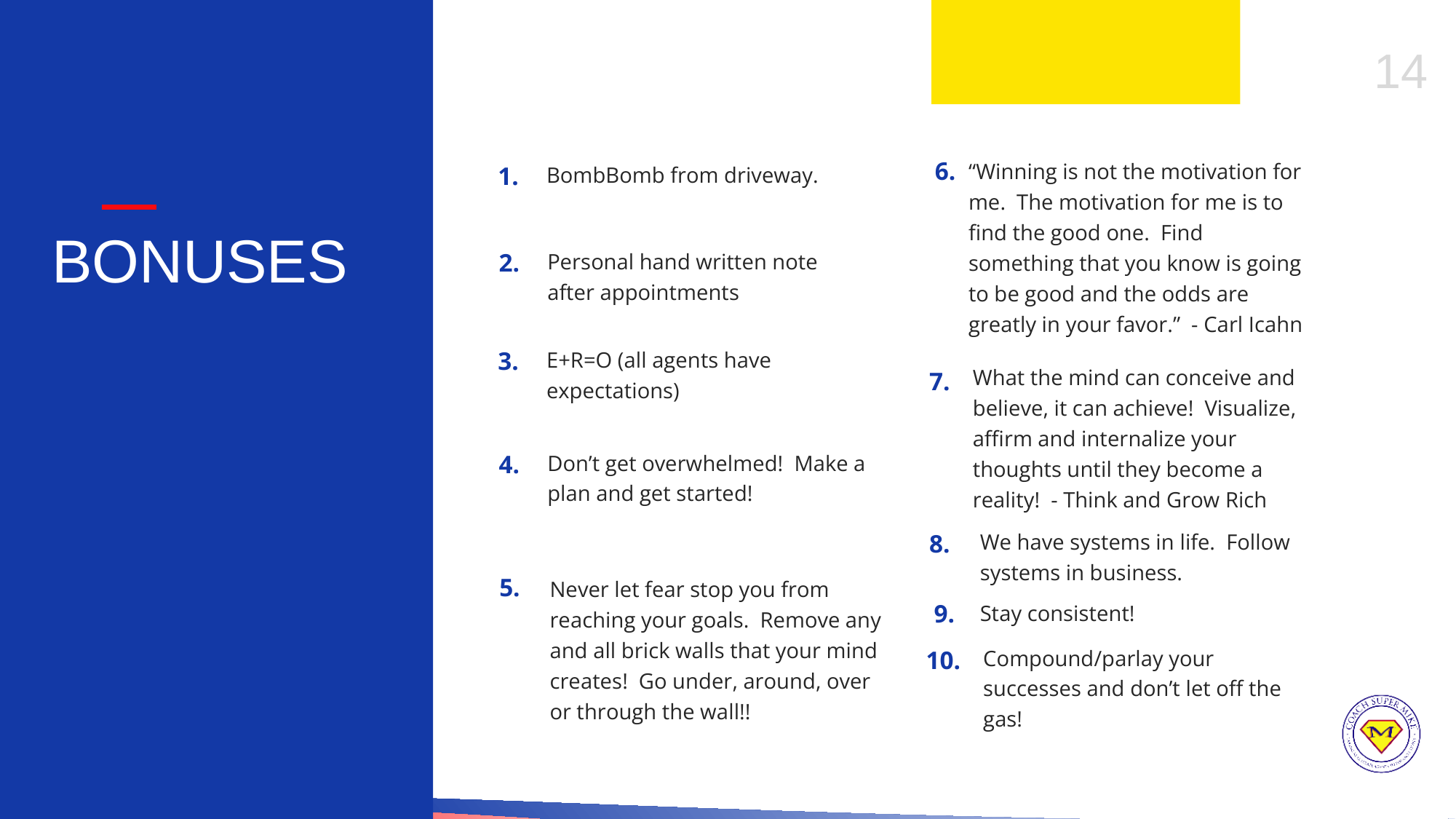

6.
“Winning is not the motivation for me.  The motivation for me is to find the good one.  Find something that you know is going to be good and the odds are greatly in your favor.”  - Carl Icahn
1.
BombBomb from driveway.
BONUSES
2.
Personal hand written note after appointments
3.
E+R=O (all agents have expectations)
What the mind can conceive and believe, it can achieve!  Visualize, affirm and internalize your thoughts until they become a reality!  - Think and Grow Rich
7.
4.
Don’t get overwhelmed!  Make a plan and get started!
8.
We have systems in life.  Follow systems in business.
5.
Never let fear stop you from reaching your goals.  Remove any and all brick walls that your mind creates!  Go under, around, over or through the wall!!
9.
Stay consistent!
10.
Compound/parlay your successes and don’t let off the gas!